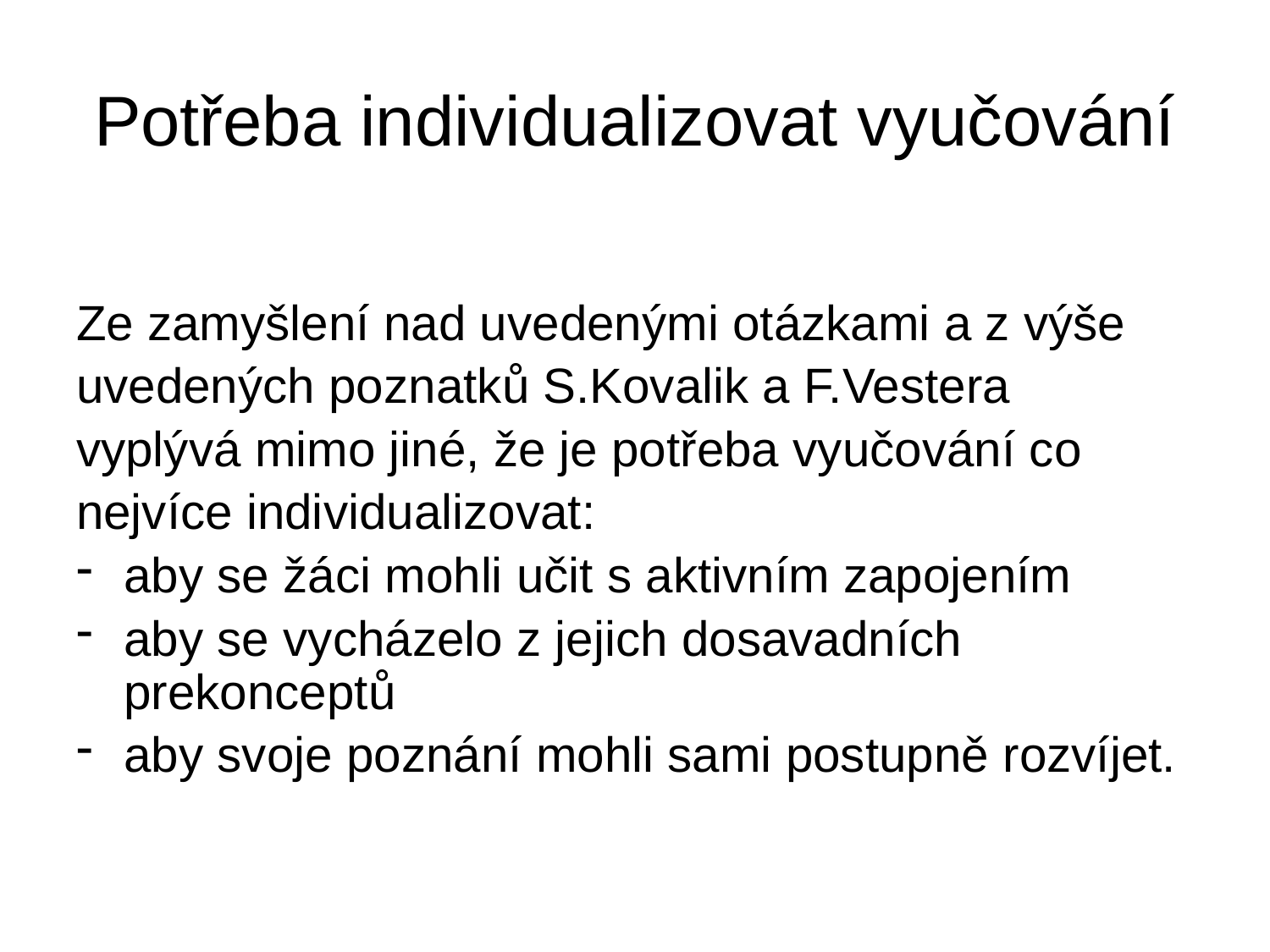

# Potřeba individualizovat vyučování

Ze zamyšlení nad uvedenými otázkami a z výše
uvedených poznatků S.Kovalik a F.Vestera
vyplývá mimo jiné, že je potřeba vyučování co
nejvíce individualizovat:
aby se žáci mohli učit s aktivním zapojením
aby se vycházelo z jejich dosavadních prekonceptů
aby svoje poznání mohli sami postupně rozvíjet.